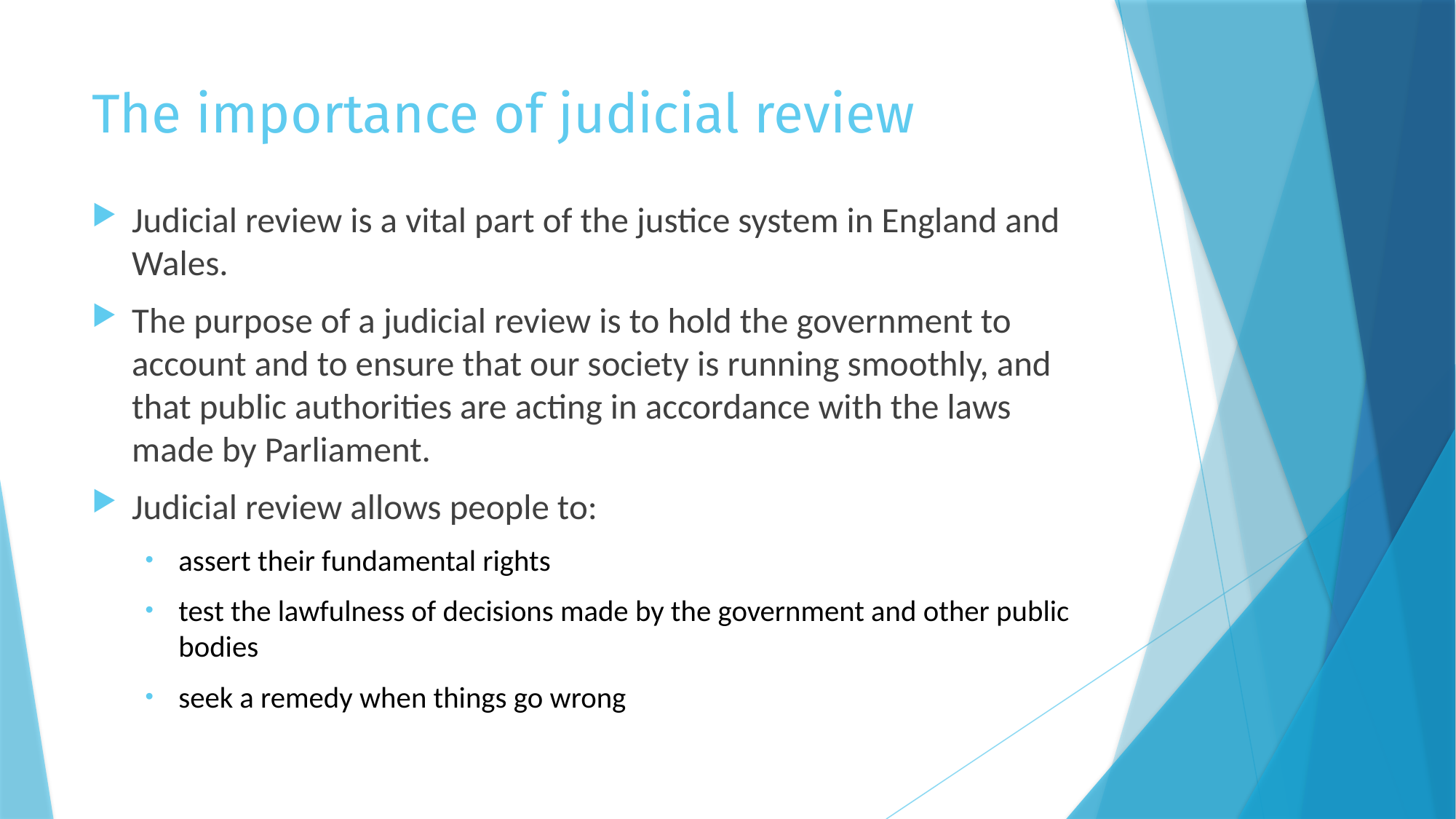

# The importance of judicial review
Judicial review is a vital part of the justice system in England and Wales.
The purpose of a judicial review is to hold the government to account and to ensure that our society is running smoothly, and that public authorities are acting in accordance with the laws made by Parliament.
Judicial review allows people to:
assert their fundamental rights
test the lawfulness of decisions made by the government and other public bodies
seek a remedy when things go wrong